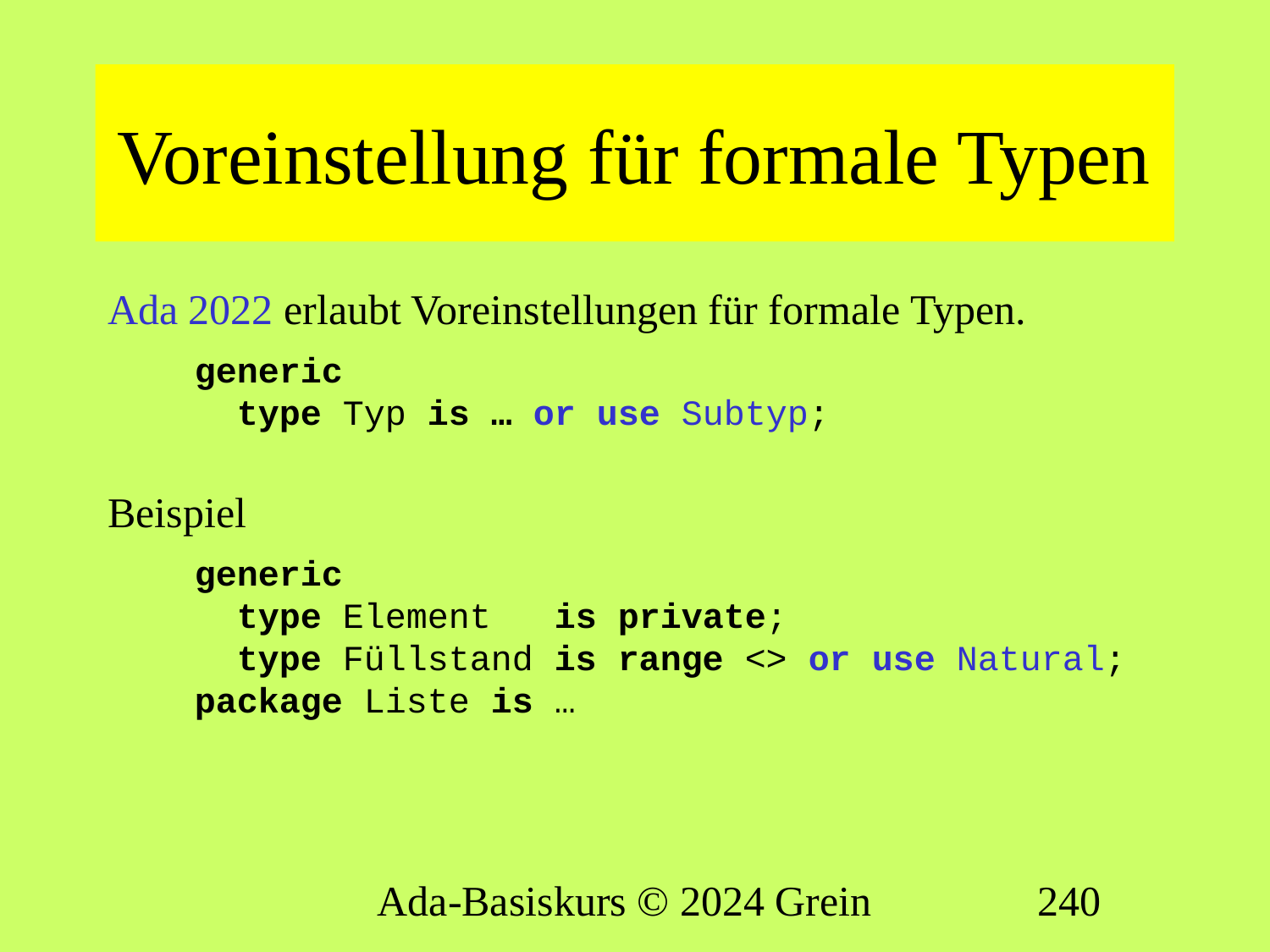

# Voreinstellung für formale Typen
Ada 2022 erlaubt Voreinstellungen für formale Typen.
generic
  type Typ is … or use Subtyp;

Beispiel
generic
  type Element   is private;
  type Füllstand is range <> or use Natural;
package Liste is …
Ada-Basiskurs © 2024 Grein
240